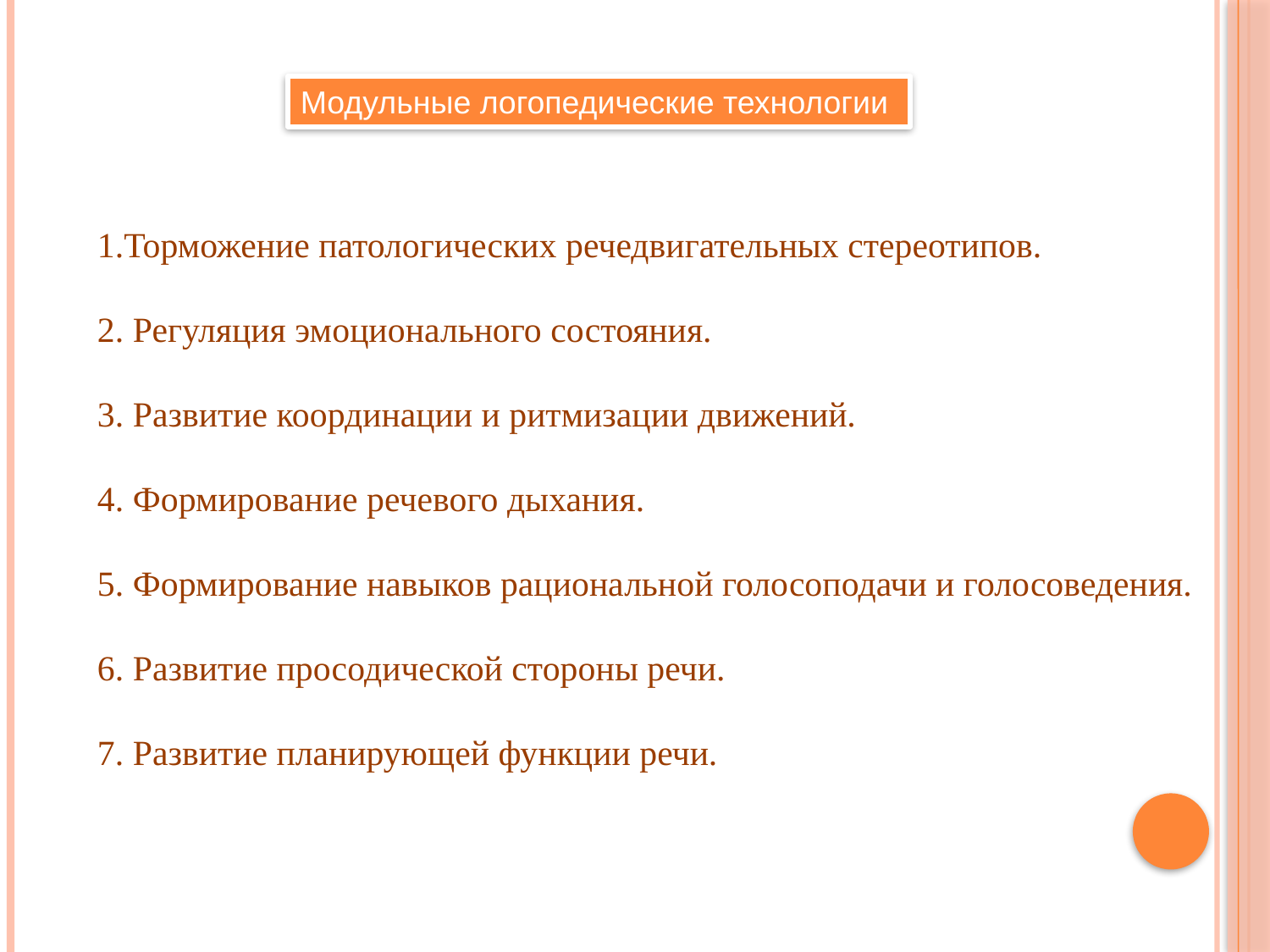

Модульные логопедические технологии
1.Торможение патологических речедвигательных стереотипов.

2. Регуляция эмоционального состояния.

3. Развитие координации и ритмизации движений.

4. Формирование речевого дыхания.

5. Формирование навыков рациональной голосоподачи и голосоведения.

6. Развитие просодической стороны речи.

7. Развитие планирующей функции речи.